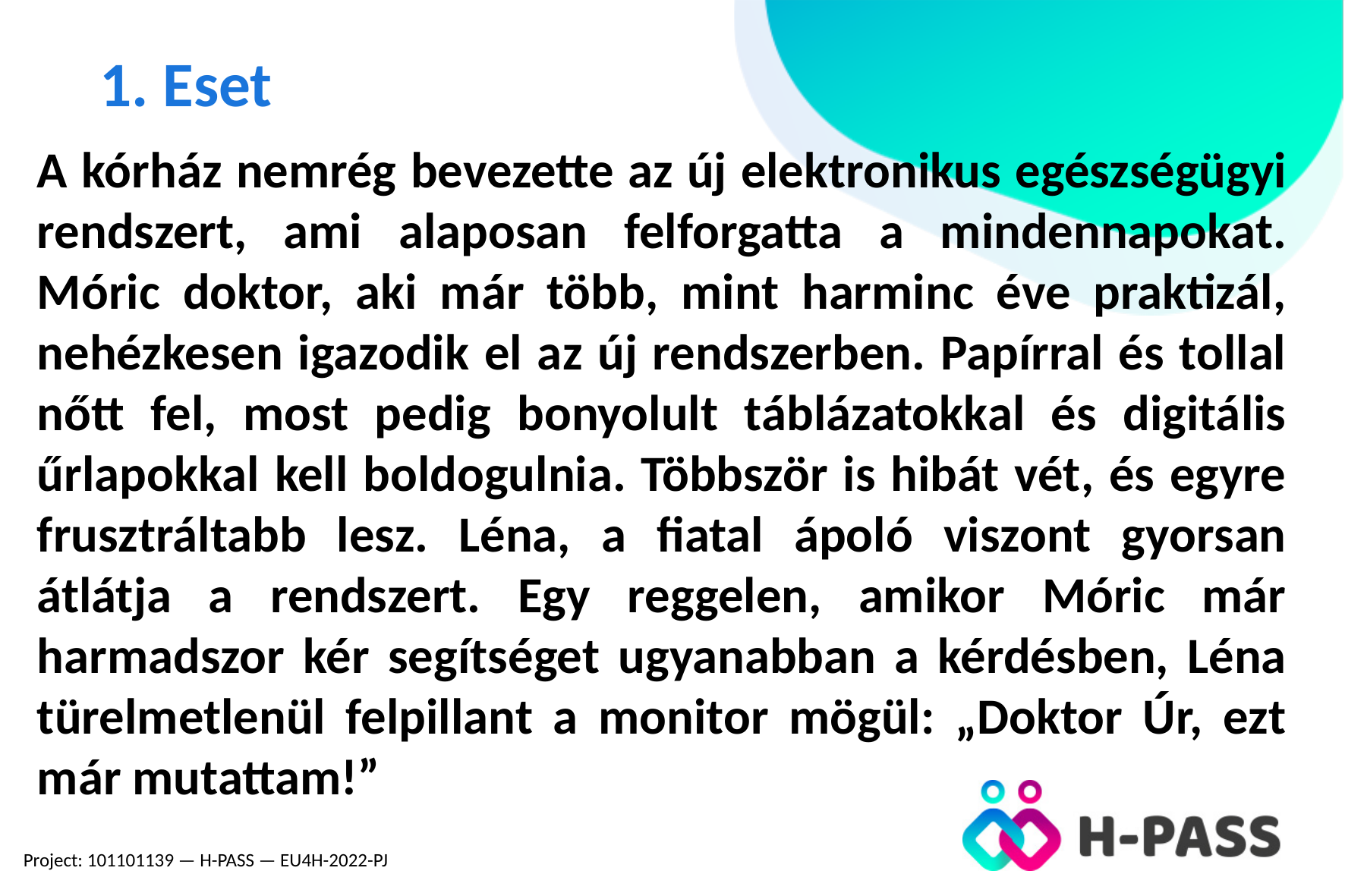

1. Eset
A kórház nemrég bevezette az új elektronikus egészségügyi rendszert, ami alaposan felforgatta a mindennapokat. Móric doktor, aki már több, mint harminc éve praktizál, nehézkesen igazodik el az új rendszerben. Papírral és tollal nőtt fel, most pedig bonyolult táblázatokkal és digitális űrlapokkal kell boldogulnia. Többször is hibát vét, és egyre frusztráltabb lesz. Léna, a fiatal ápoló viszont gyorsan átlátja a rendszert. Egy reggelen, amikor Móric már harmadszor kér segítséget ugyanabban a kérdésben, Léna türelmetlenül felpillant a monitor mögül: „Doktor Úr, ezt már mutattam!”
Project: 101101139 — H-PASS — EU4H-2022-PJ